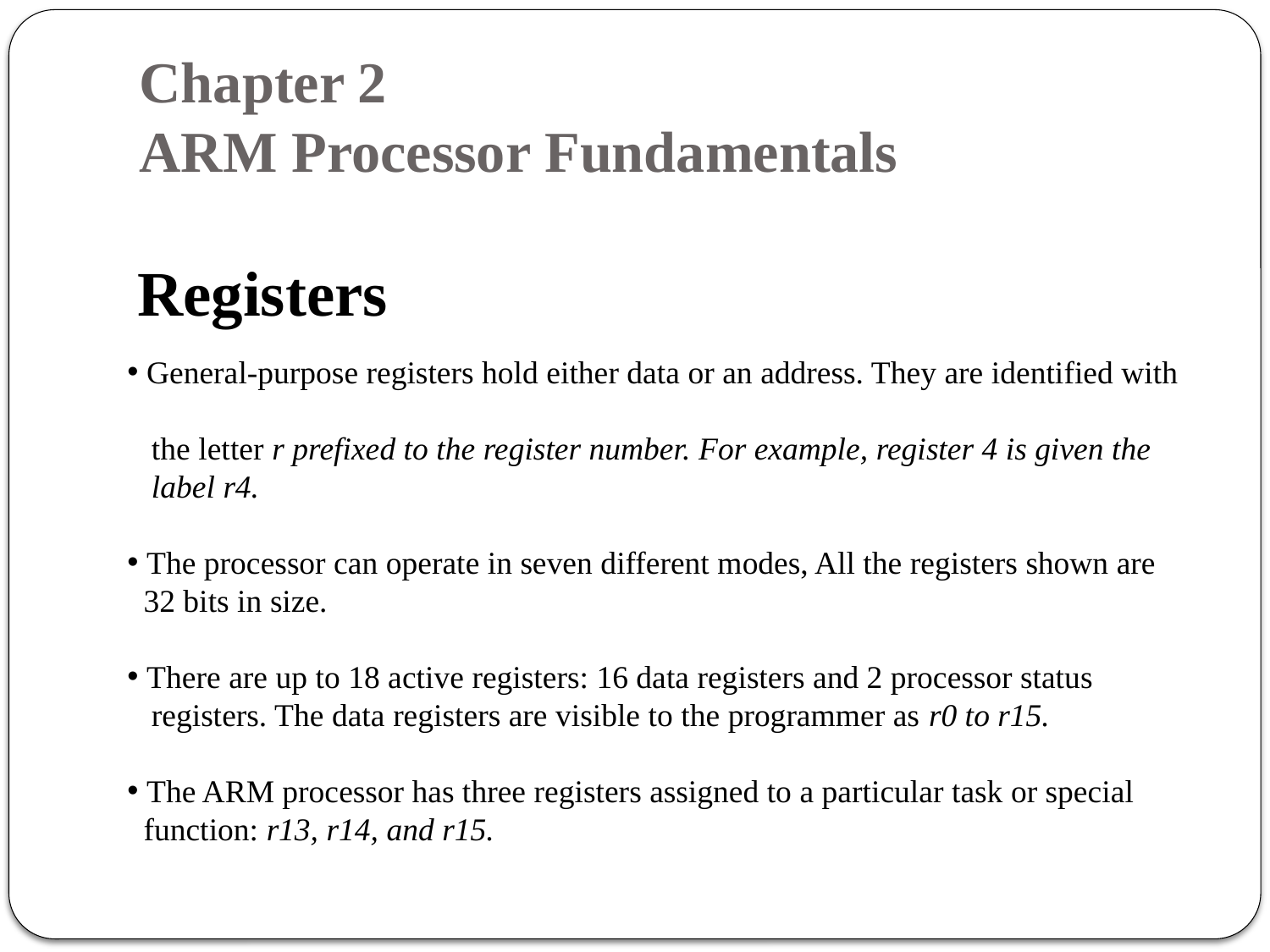

# Chapter 2 ARM Processor Fundamentals
Registers
 General-purpose registers hold either data or an address. They are identified with
   the letter r prefixed to the register number. For example, register 4 is given the
   label r4.

 The processor can operate in seven different modes, All the registers shown are
  32 bits in size.

 There are up to 18 active registers: 16 data registers and 2 processor status
   registers. The data registers are visible to the programmer as r0 to r15.

 The ARM processor has three registers assigned to a particular task or special
  function: r13, r14, and r15.